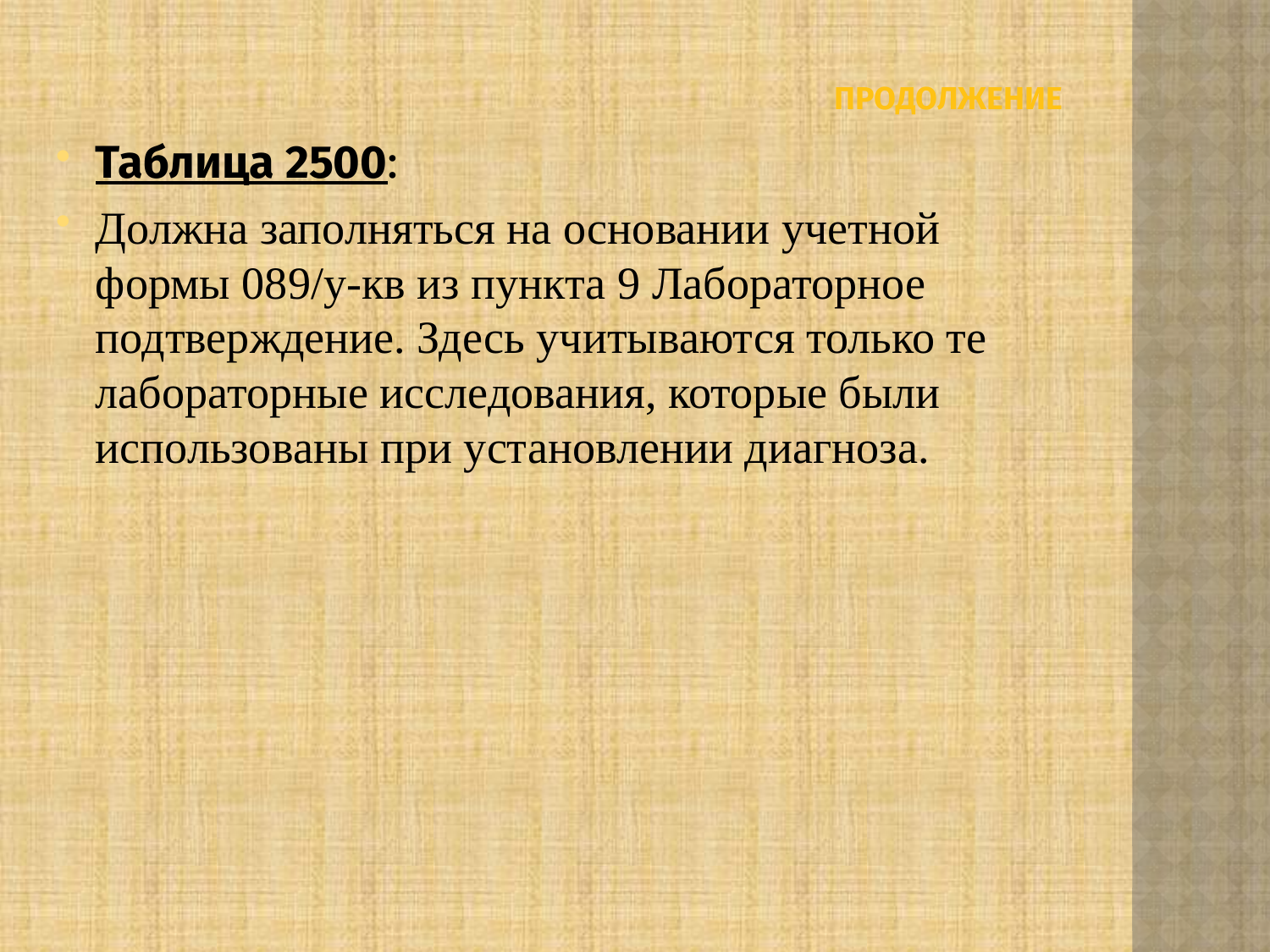

# продолжение
Таблица 2500:
Должна заполняться на основании учетной формы 089/у-кв из пункта 9 Лабораторное подтверждение. Здесь учитываются только те лабораторные исследования, которые были использованы при установлении диагноза.